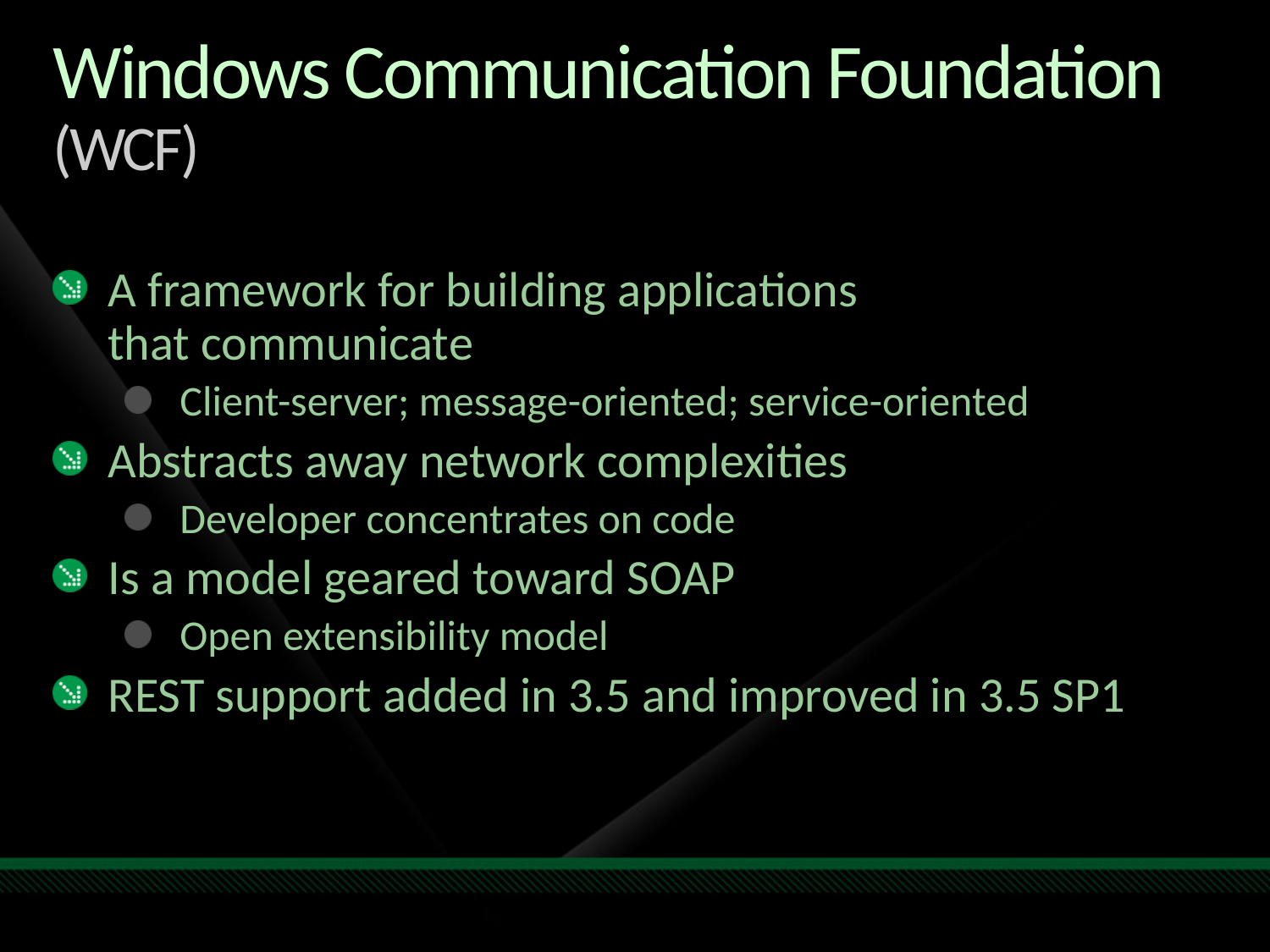

# Windows Communication Foundation (WCF)
A framework for building applications
that communicate
Client-server; message-oriented; service-oriented
Abstracts away network complexities
Developer concentrates on code
Is a model geared toward SOAP
Open extensibility model
REST support added in 3.5 and improved in 3.5 SP1